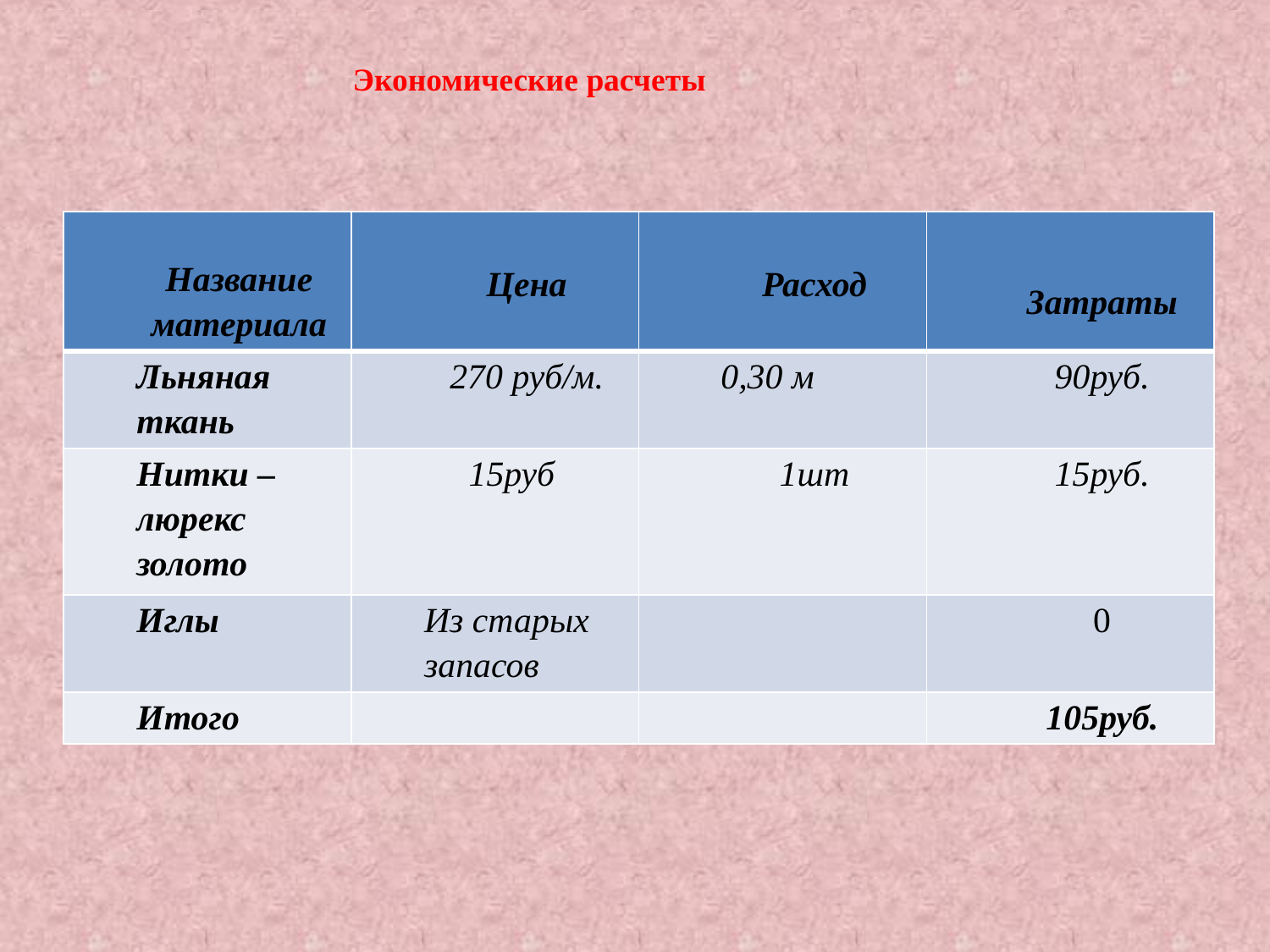

Экономические расчеты
| Название материала | Цена | Расход | Затраты |
| --- | --- | --- | --- |
| Льняная ткань | 270 руб/м. | 0,30 м | 90руб. |
| Нитки –люрекс золото | 15руб | 1шт | 15руб. |
| Иглы | Из старых запасов |  | 0 |
| Итого |  |  | 105руб. |